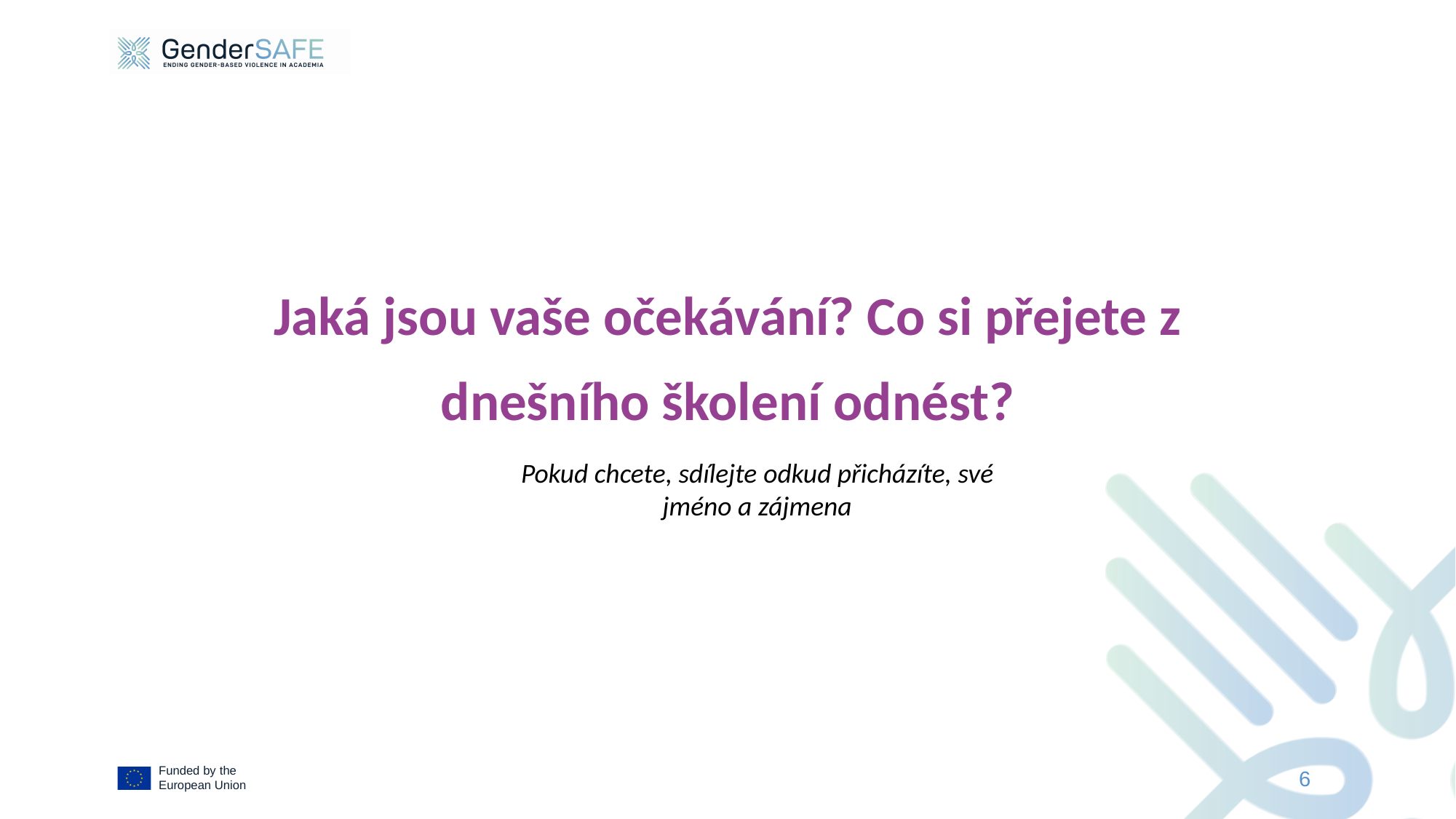

Jaká jsou vaše očekávání? Co si přejete z dnešního školení odnést?
Pokud chcete, sdílejte odkud přicházíte, své jméno a zájmena
6